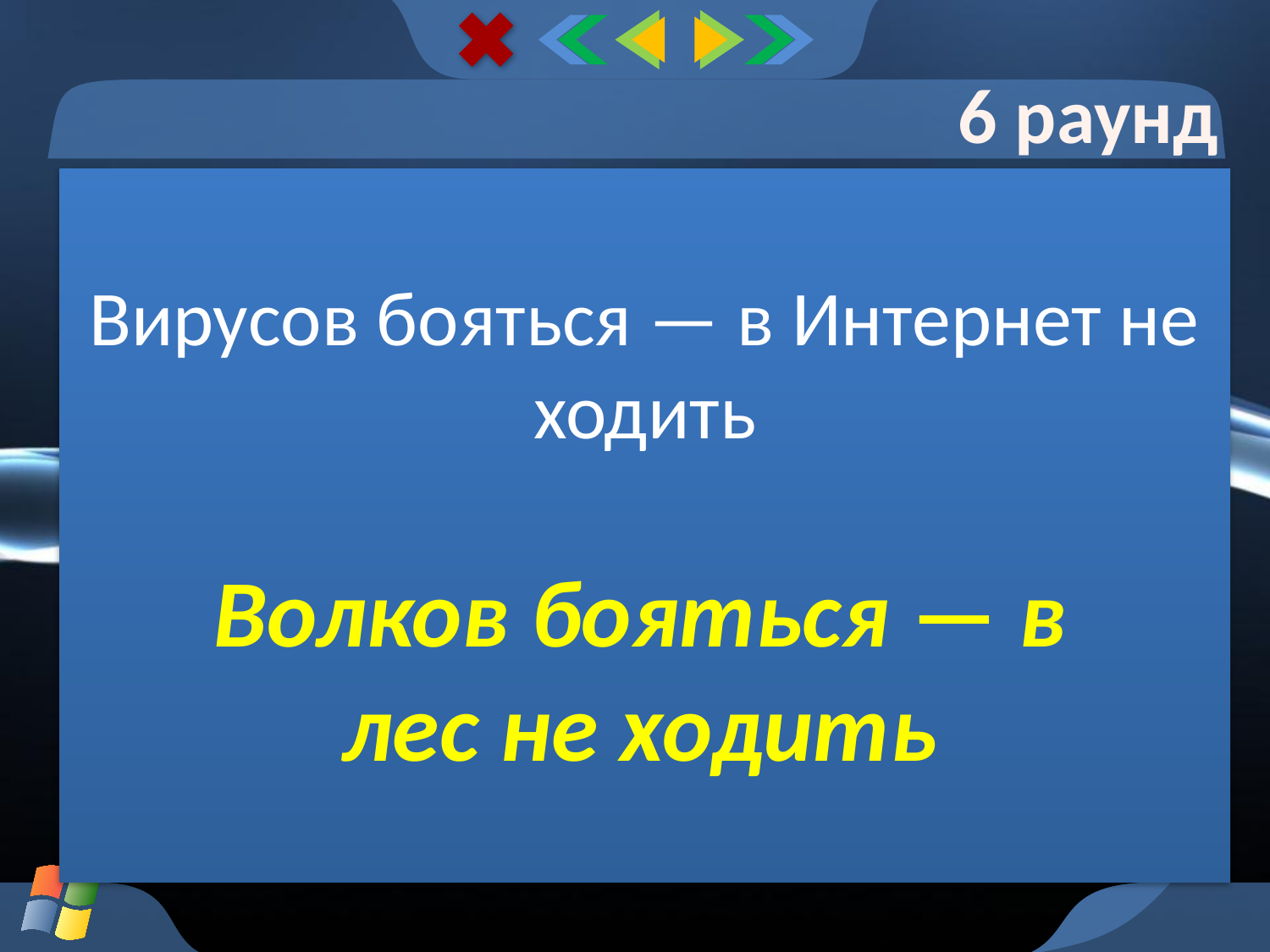

6 раунд

Вирусов бояться — в Интернет не ходить

Волков бояться — в лес не ходить